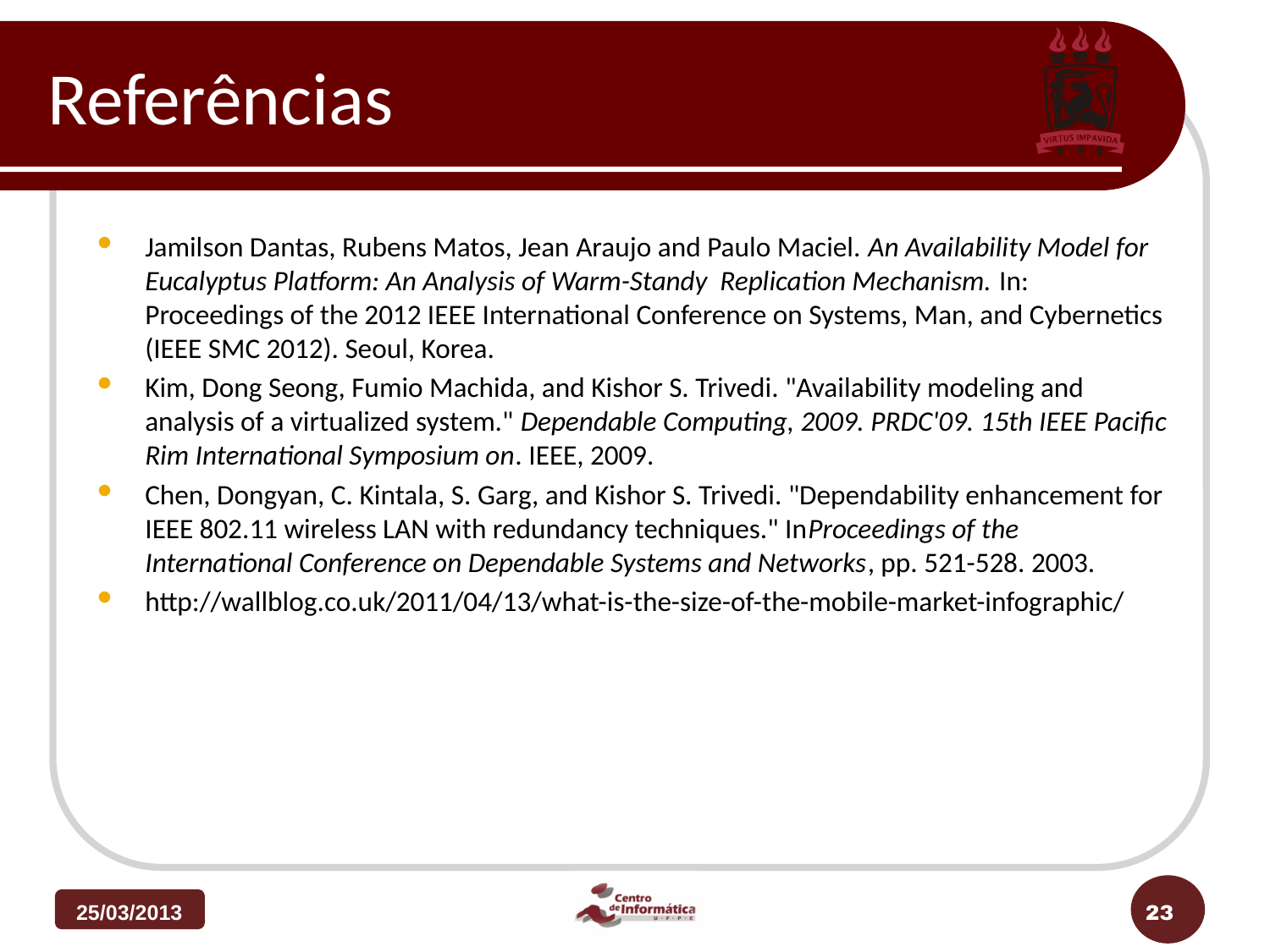

# Referências
Jamilson Dantas, Rubens Matos, Jean Araujo and Paulo Maciel. An Availability Model for Eucalyptus Platform: An Analysis of Warm-Standy  Replication Mechanism. In: Proceedings of the 2012 IEEE International Conference on Systems, Man, and Cybernetics (IEEE SMC 2012). Seoul, Korea.
Kim, Dong Seong, Fumio Machida, and Kishor S. Trivedi. "Availability modeling and analysis of a virtualized system." Dependable Computing, 2009. PRDC'09. 15th IEEE Pacific Rim International Symposium on. IEEE, 2009.
Chen, Dongyan, C. Kintala, S. Garg, and Kishor S. Trivedi. "Dependability enhancement for IEEE 802.11 wireless LAN with redundancy techniques." InProceedings of the International Conference on Dependable Systems and Networks, pp. 521-528. 2003.
http://wallblog.co.uk/2011/04/13/what-is-the-size-of-the-mobile-market-infographic/
25/03/2013
23